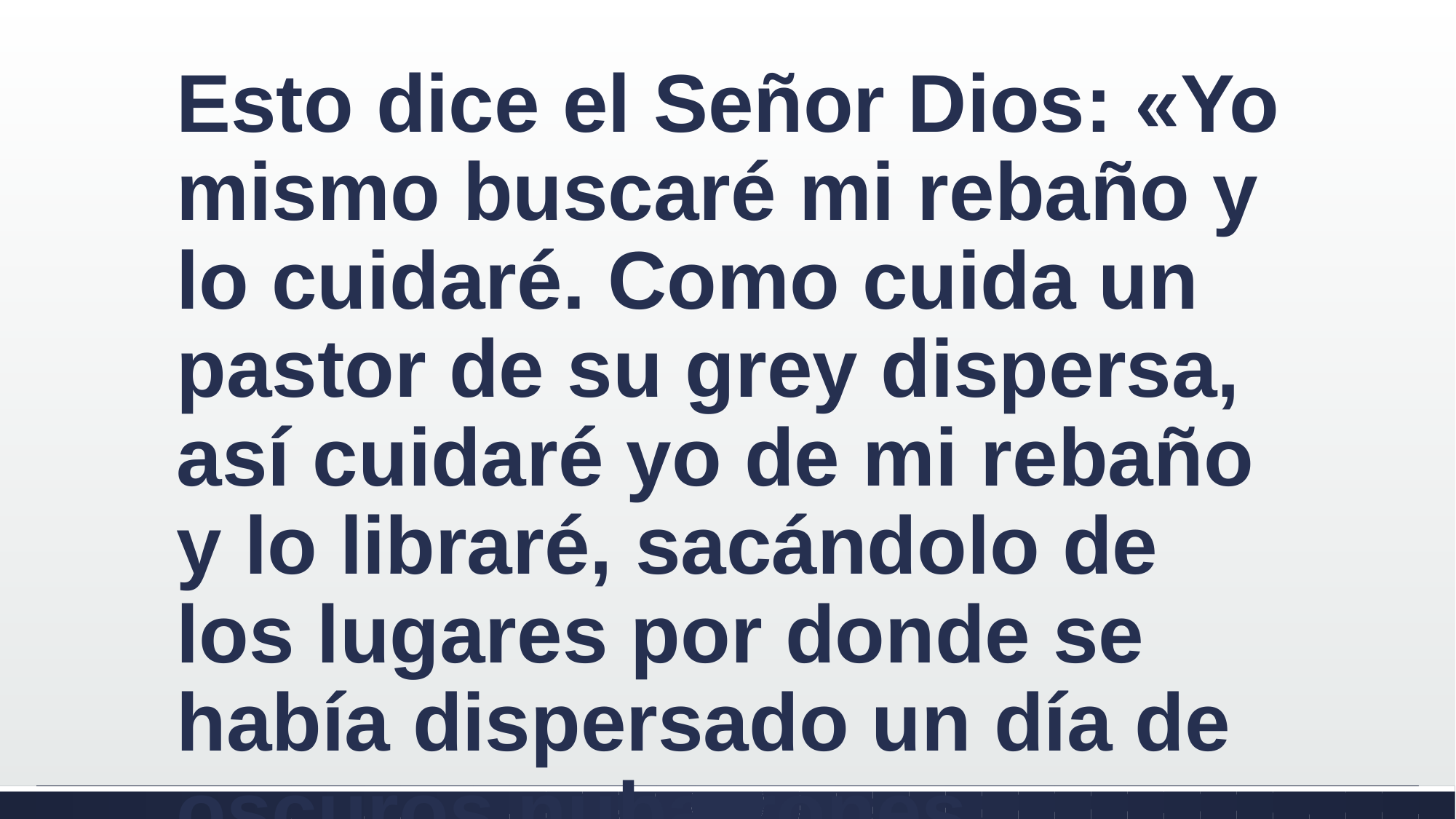

#
Esto dice el Señor Dios: «Yo mismo buscaré mi rebaño y lo cuidaré. Como cuida un pastor de su grey dispersa,  así cuidaré yo de mi rebaño y lo libraré, sacándolo de  los lugares por donde se había dispersado un día de oscuros nubarrones.